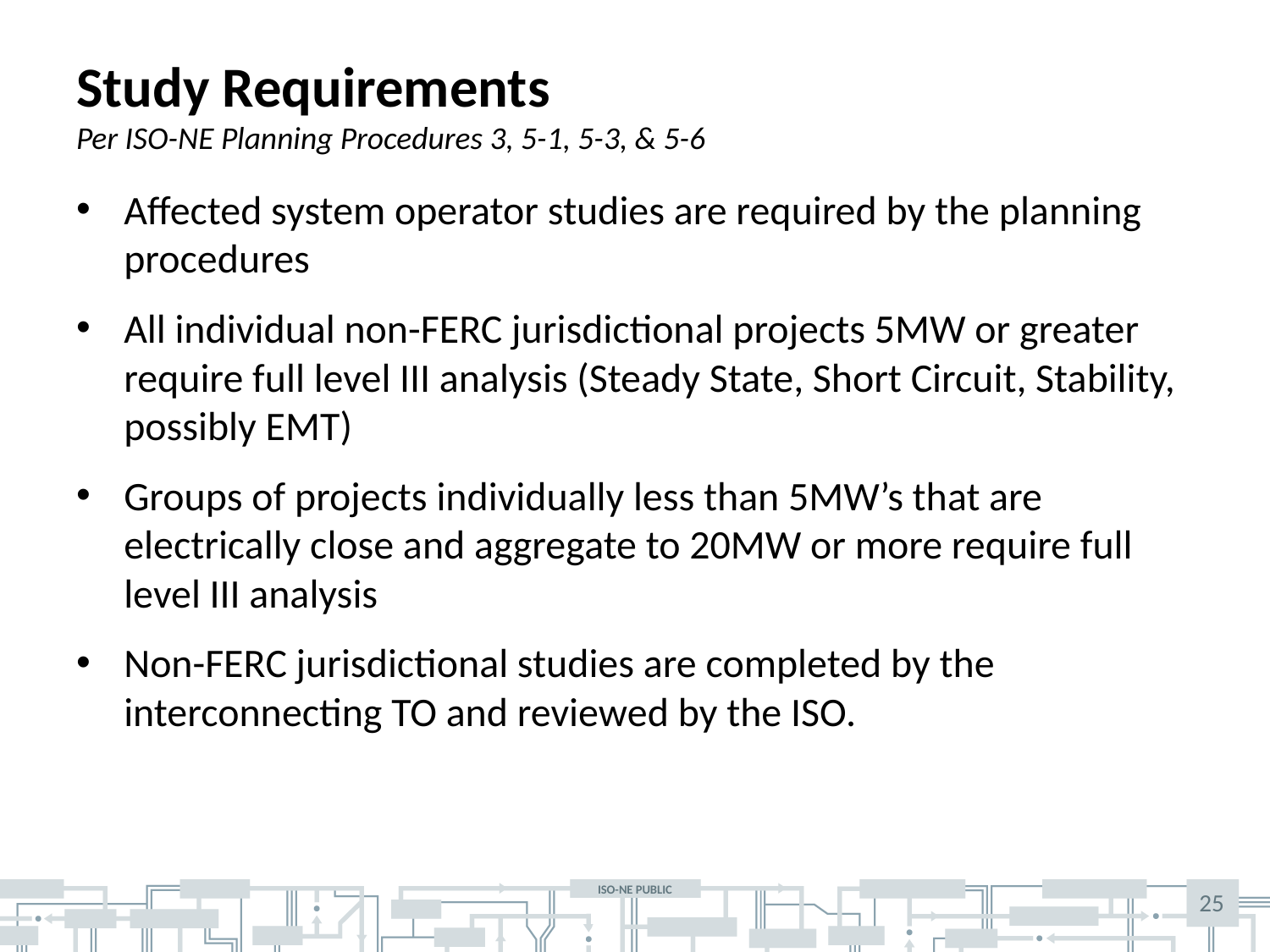

# Study Requirements Per ISO-NE Planning Procedures 3, 5-1, 5-3, & 5-6
Affected system operator studies are required by the planning procedures
All individual non-FERC jurisdictional projects 5MW or greater require full level III analysis (Steady State, Short Circuit, Stability, possibly EMT)
Groups of projects individually less than 5MW’s that are electrically close and aggregate to 20MW or more require full level III analysis
Non-FERC jurisdictional studies are completed by the interconnecting TO and reviewed by the ISO.
25